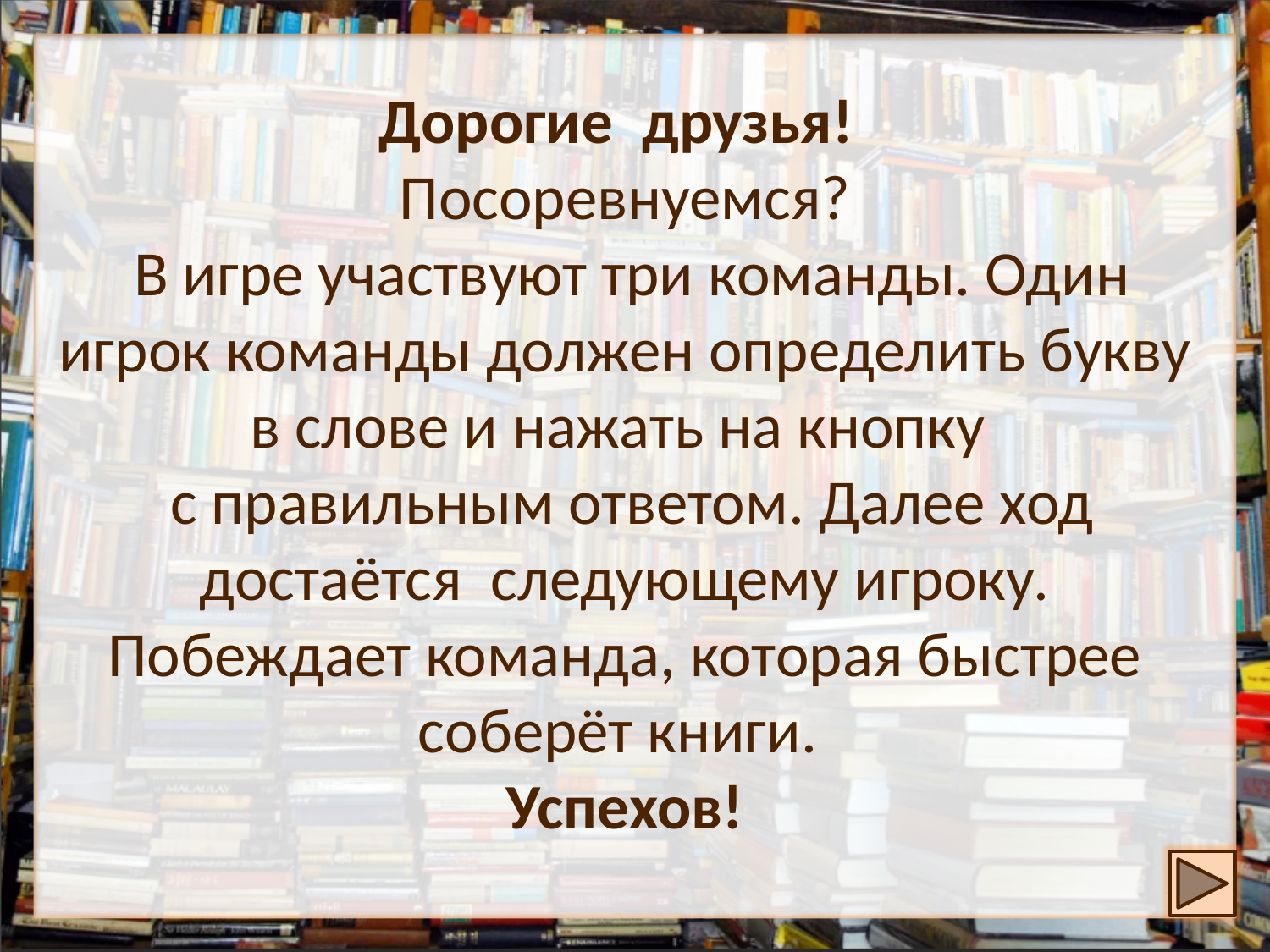

Дорогие  друзья!
Посоревнуемся?
 В игре участвуют три команды. Один игрок команды должен определить букву в слове и нажать на кнопку
 с правильным ответом. Далее ход достаётся  следующему игроку. Побеждает команда, которая быстрее соберёт книги.
Успехов!